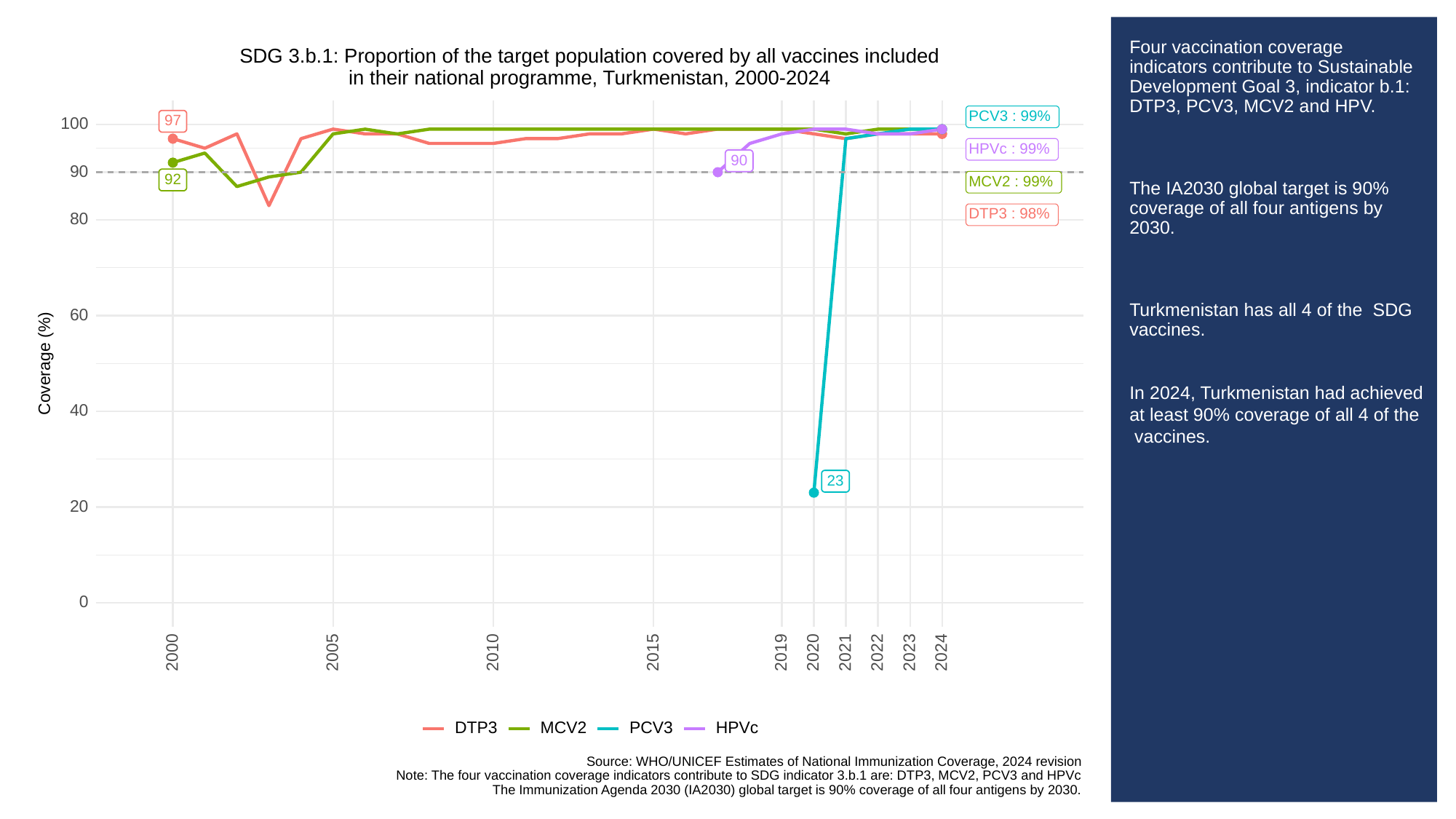

# Four vaccination coverage indicators contribute to Sustainable Development Goal 3, indicator b.1: DTP3, PCV3, MCV2 and HPV.

The IA2030 global target is 90% coverage of all four antigens by 2030.

Turkmenistan has all 4 of the  SDG vaccines.

In 2024, Turkmenistan had achieved at least 90% coverage of all 4 of the  vaccines.

SDG 3.b.1: Proportion of the target population covered by all vaccines included
in their national programme, Turkmenistan, 2000-2024

PCV3 : 99%
97
100

HPVc : 99%

90

90

92
MCV2 : 99%

DTP3 : 98%
80

60

Coverage (%)

40

23

20

0

2023
2000
2005
2010
2015
2019
2020
2021
2022
2024
PCV3
MCV2
DTP3
HPVc

Source: WHO/UNICEF Estimates of National Immunization Coverage, 2024 revision
Note: The four vaccination coverage indicators contribute to SDG indicator 3.b.1 are: DTP3, MCV2, PCV3 and HPVc
The Immunization Agenda 2030 (IA2030) global target is 90% coverage of all four antigens by 2030.